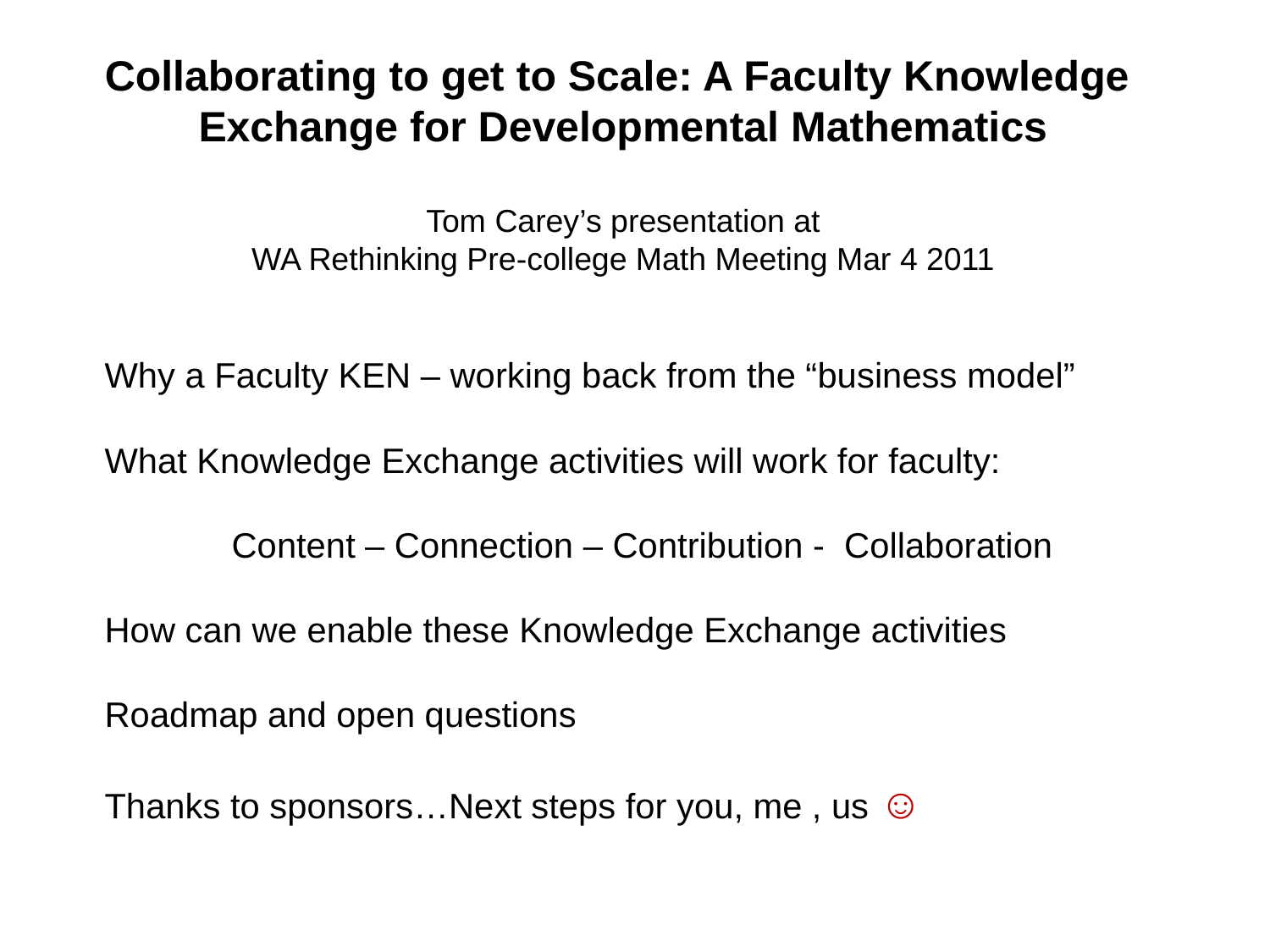

Collaborating to get to Scale: A Faculty Knowledge
Exchange for Developmental Mathematics

Tom Carey’s presentation at
WA Rethinking Pre-college Math Meeting Mar 4 2011

Why a Faculty KEN – working back from the “business model”

What Knowledge Exchange activities will work for faculty:

	Content – Connection – Contribution -  Collaboration

How can we enable these Knowledge Exchange activities

Roadmap and open questions

Thanks to sponsors…Next steps for you, me , us ☺